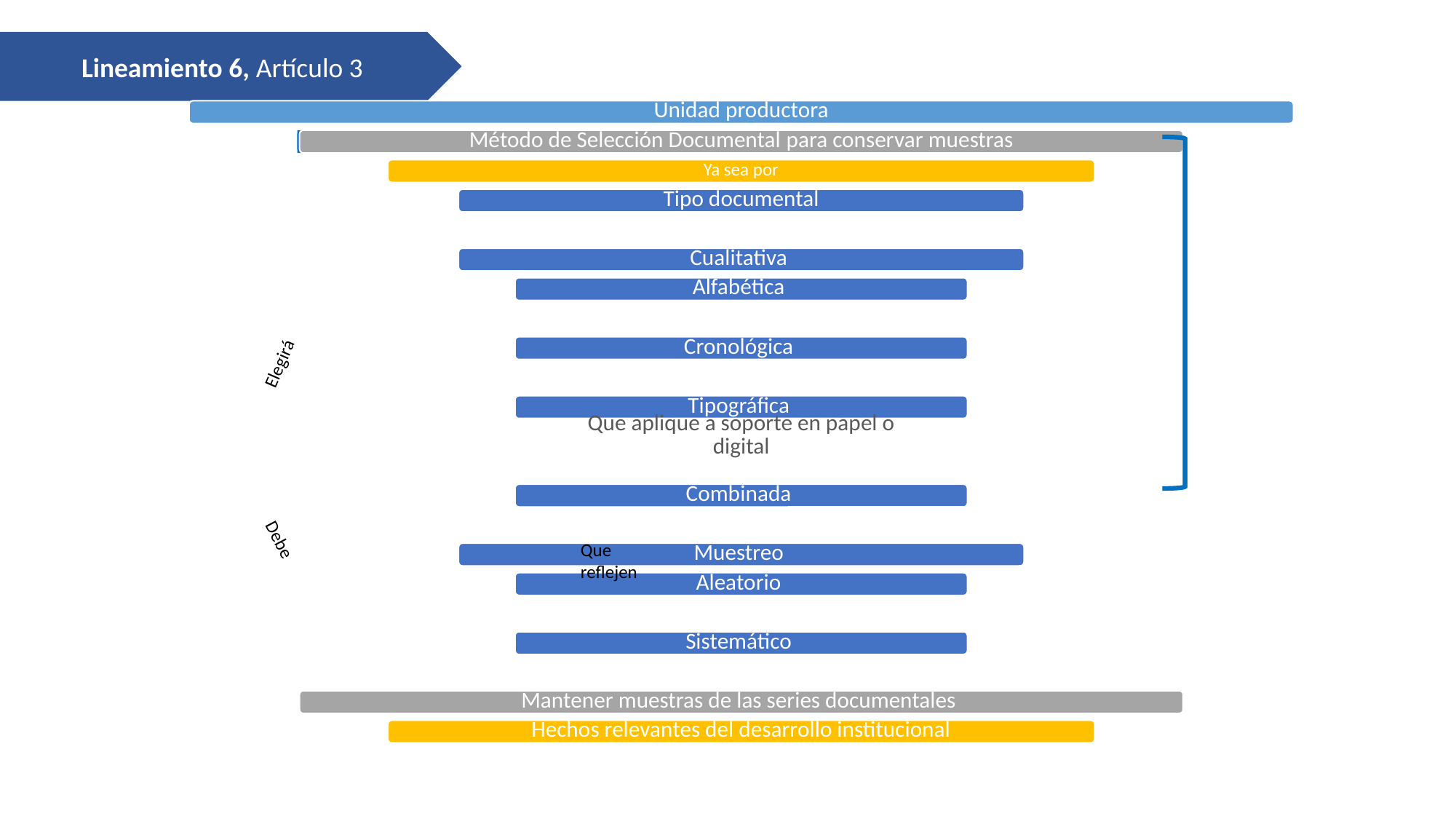

Lineamiento 6, Artículo 3
Unidad productora
Muestreo
Cronológica
Tipográfica
Combinada
Aleatorio
Sistemático
Alfabética
Cualitativa
Tipo documental
Ya sea por
Método de Selección Documental para conservar muestras
Que aplique a soporte en papel o digital
Mantener muestras de las series documentales
Hechos relevantes del desarrollo institucional

Elegirá
Debe
Que reflejen